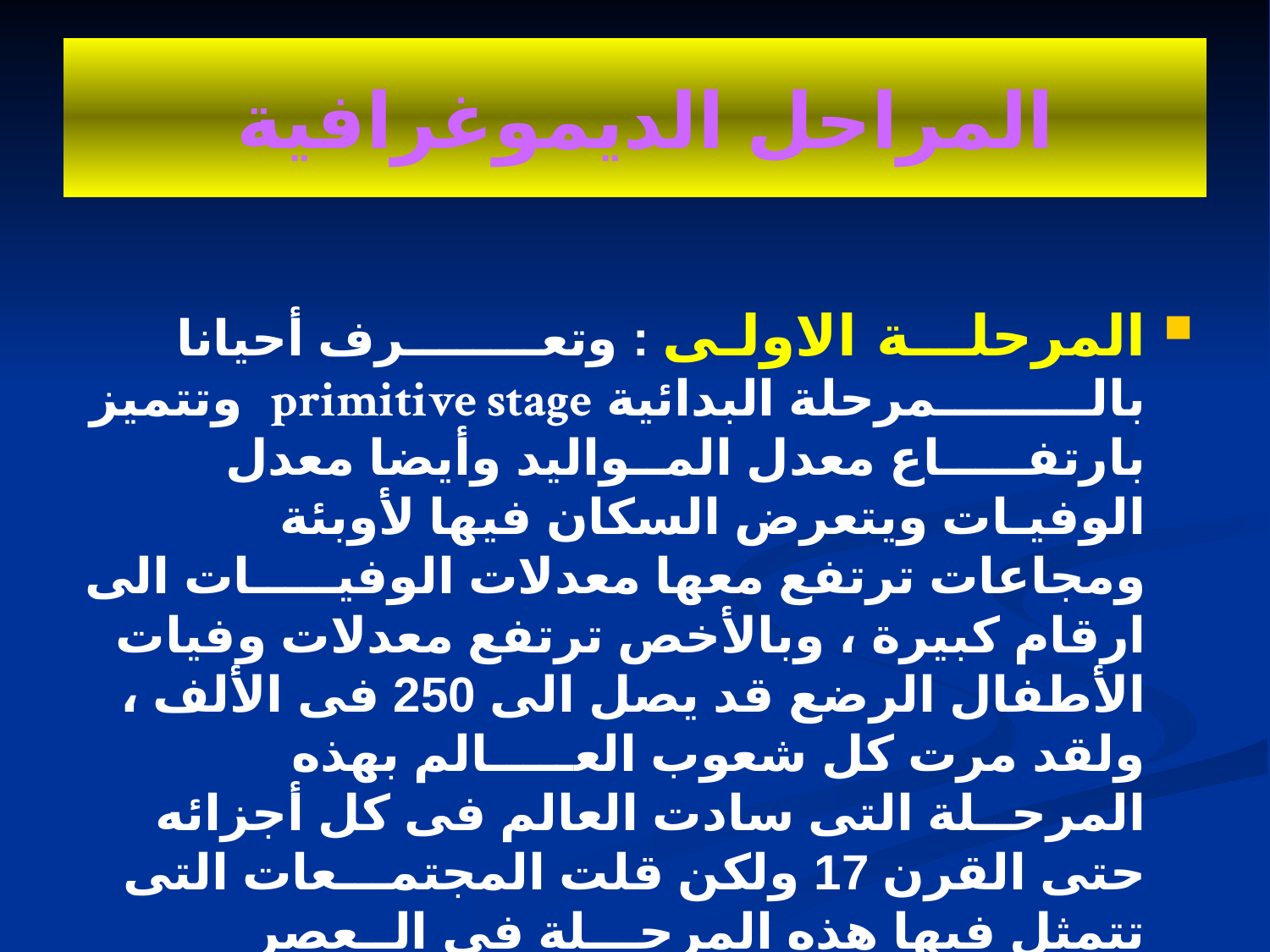

# المراحل الديموغرافية

المرحلـــة الاولـى : وتعــــــــرف أحيانا بالـــــــــمرحلة البدائية primitive stage  وتتميز بارتفـــــاع معدل المــواليد وأيضا معدل الوفيـات ويتعرض السكان فيها لأوبئة ومجاعات ترتفع معها معدلات الوفيـــــات الى ارقام كبيرة ، وبالأخص ترتفع معدلات وفيات الأطفال الرضع قد يصل الى 250 فى الألف ، ولقد مرت كل شعوب العـــــالم بهذه المرحــلة التى سادت العالم فى كل أجزائه حتى القرن 17 ولكن قلت المجتمـــعات التى تتمثل فيها هذه المرحـــلة فى الــعصر الحديث وأصبحت مــــقصورة على بعض أجــــزاء وسط أفريقيا وبعض جزر جنوب شرق آسيا وبعض دول أمريكا اللاتينية .